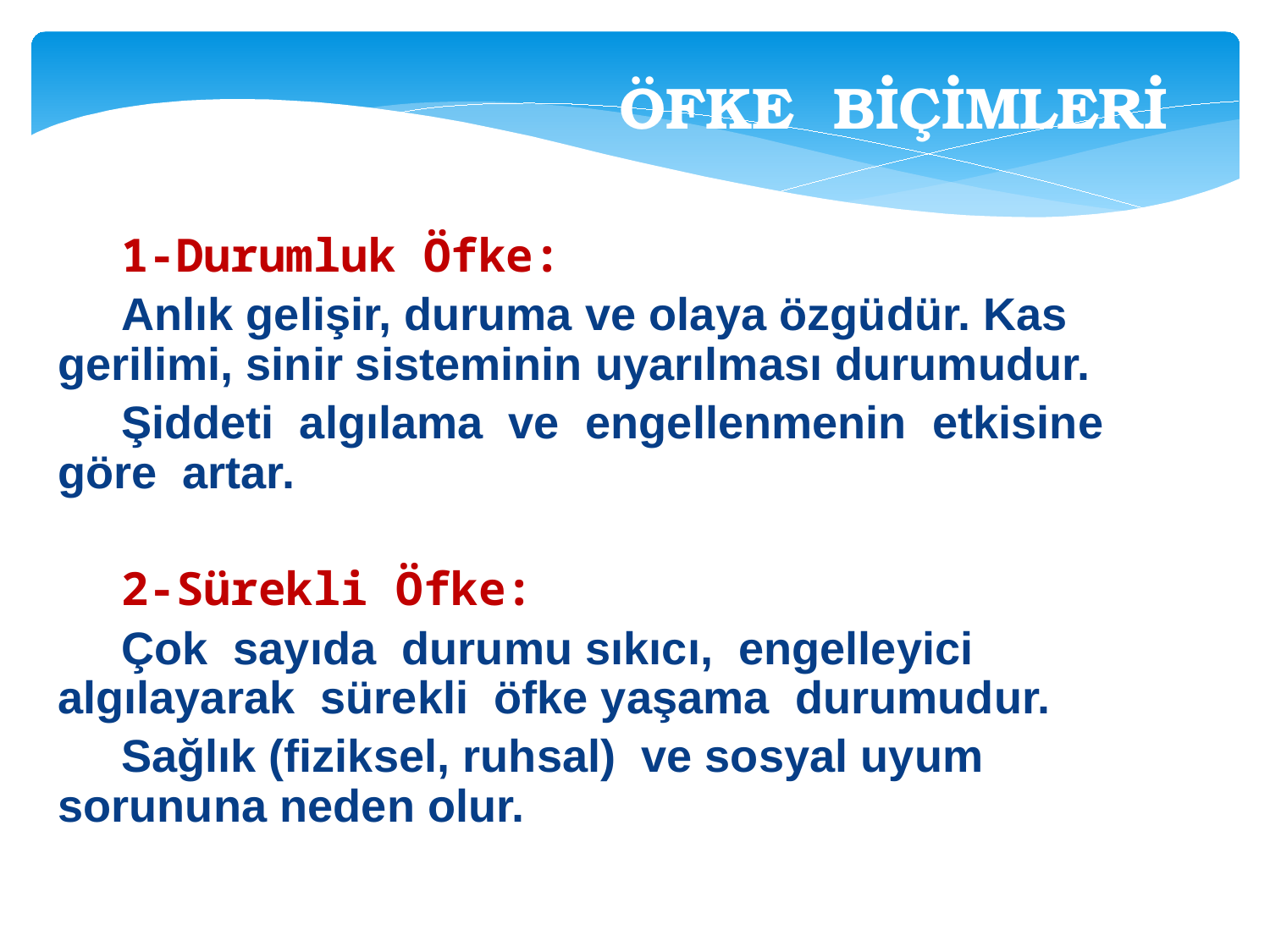

ÖFKE  BİÇİMLERİ
     1-Durumluk Öfke:
     Anlık gelişir, duruma ve olaya özgüdür. Kas gerilimi, sinir sisteminin uyarılması durumudur.
     Şiddeti  algılama  ve  engellenmenin  etkisine göre  artar.

     2-Sürekli Öfke:
     Çok  sayıda  durumu sıkıcı,  engelleyici  algılayarak  sürekli  öfke yaşama  durumudur.
     Sağlık (fiziksel, ruhsal)  ve sosyal uyum  sorununa neden olur.